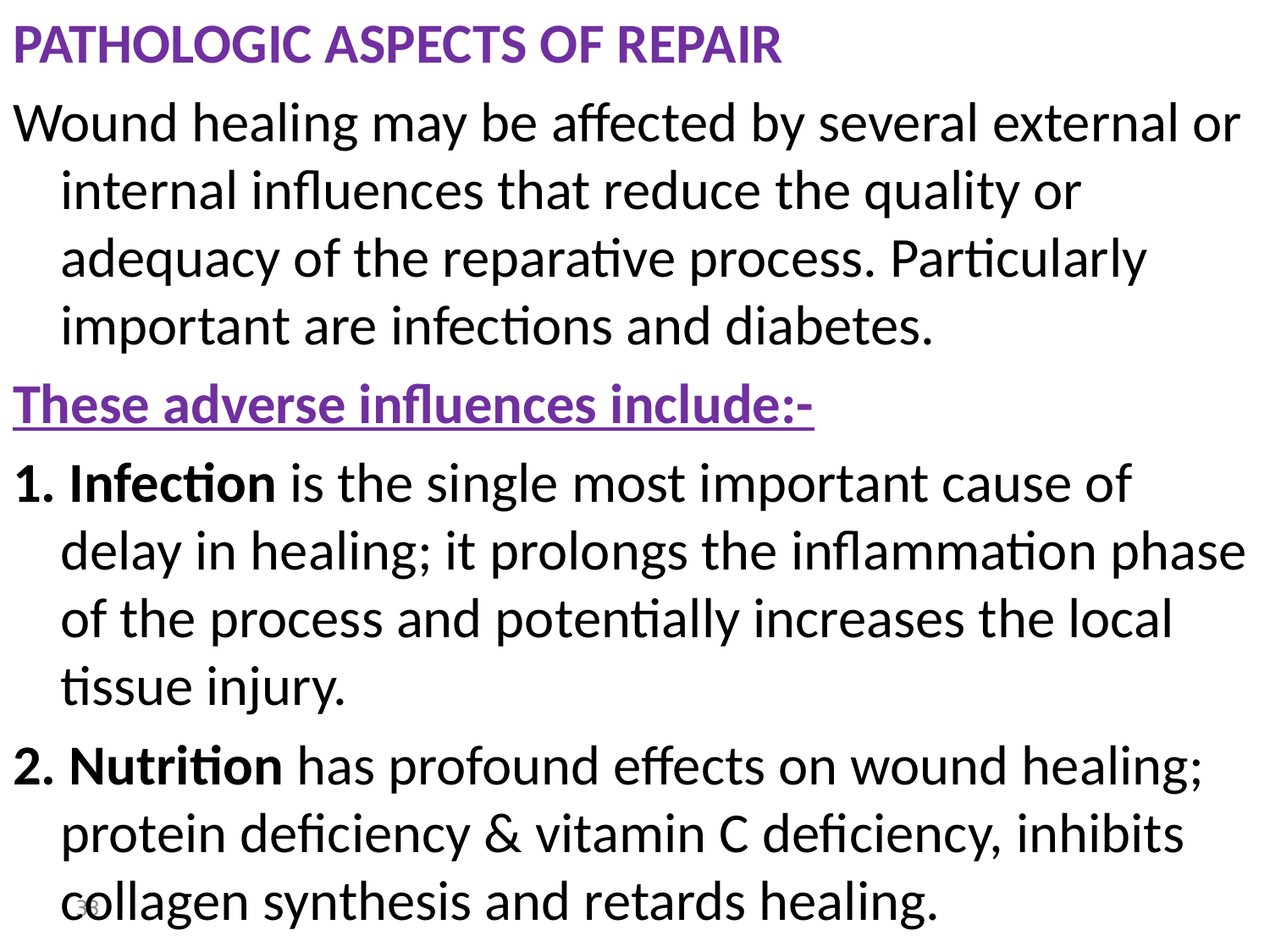

PATHOLOGIC ASPECTS OF REPAIR
Wound healing may be affected by several external or internal influences that reduce the quality or adequacy of the reparative process. Particularly important are infections and diabetes.
These adverse influences include:-
1. Infection is the single most important cause of delay in healing; it prolongs the inflammation phase of the process and potentially increases the local tissue injury.
2. Nutrition has profound effects on wound healing; protein deficiency & vitamin C deficiency, inhibits collagen synthesis and retards healing.

33